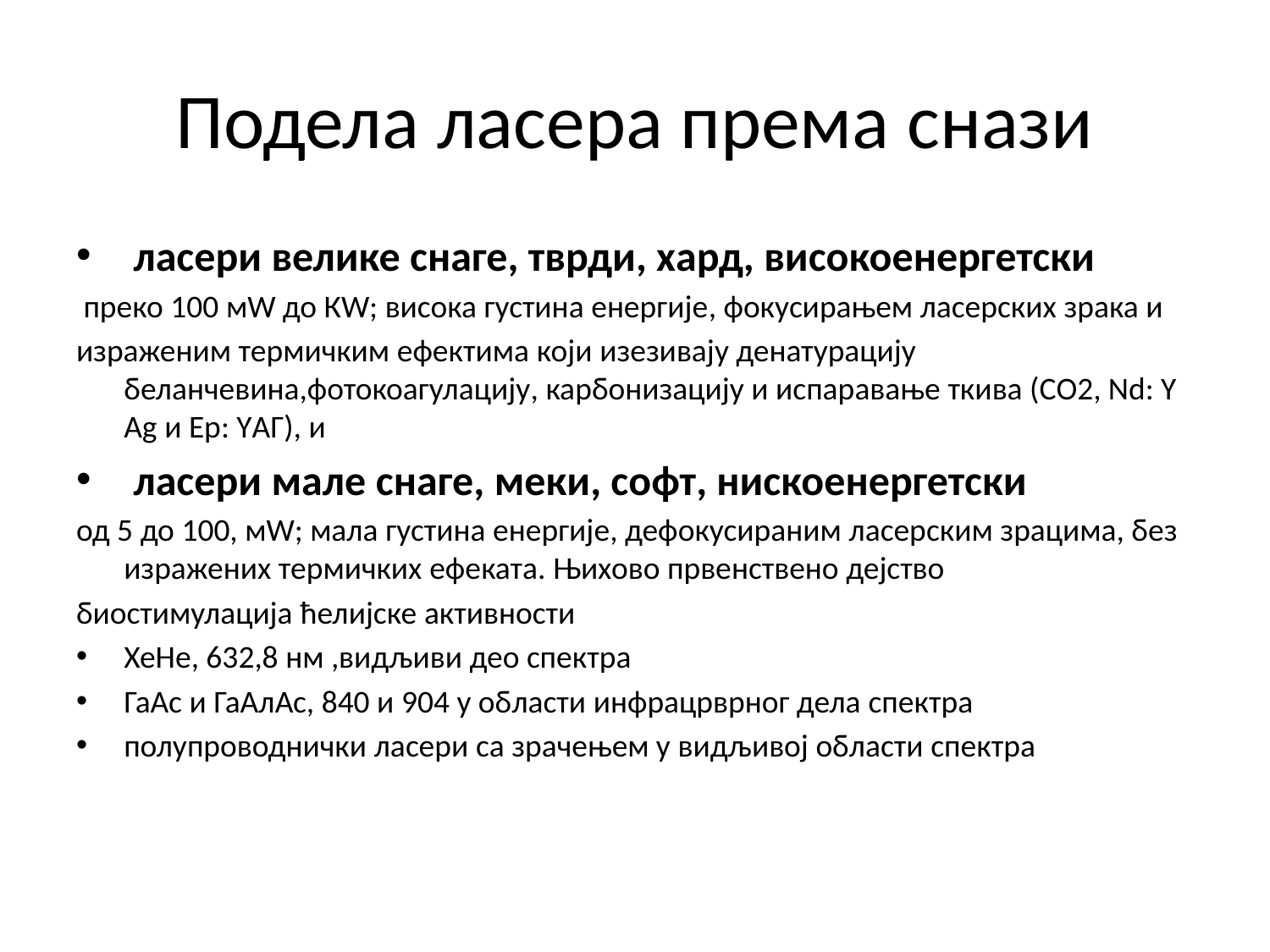

# Подела ласера према снази
 ласери велике снаге, тврди, хард, високоенергетски
 преко 100 мW до КW; висока густина енергије, фокусирањем ласерских зрака и
израженим термичким ефектима који изезивају денатурацију беланчевина,фотокоагулацију, карбонизацију и испаравање ткива (СО2, Nd: Y Аg и Ер: YАГ), и
 ласери мале снаге, меки, софт, нискоенергетски
од 5 до 100, мW; малa густинa енергије, дефокусираним ласерским зрацима, без изражених термичких ефеката. Њихово првенствено дејство
биостимулација ћелијске активности
ХеНе, 632,8 нм ,видљиви део спектра
ГаАс и ГаАлАс, 840 и 904 у области инфрацрврног дела спектра
полупроводнички ласери са зрачењем у видљивој области спектра